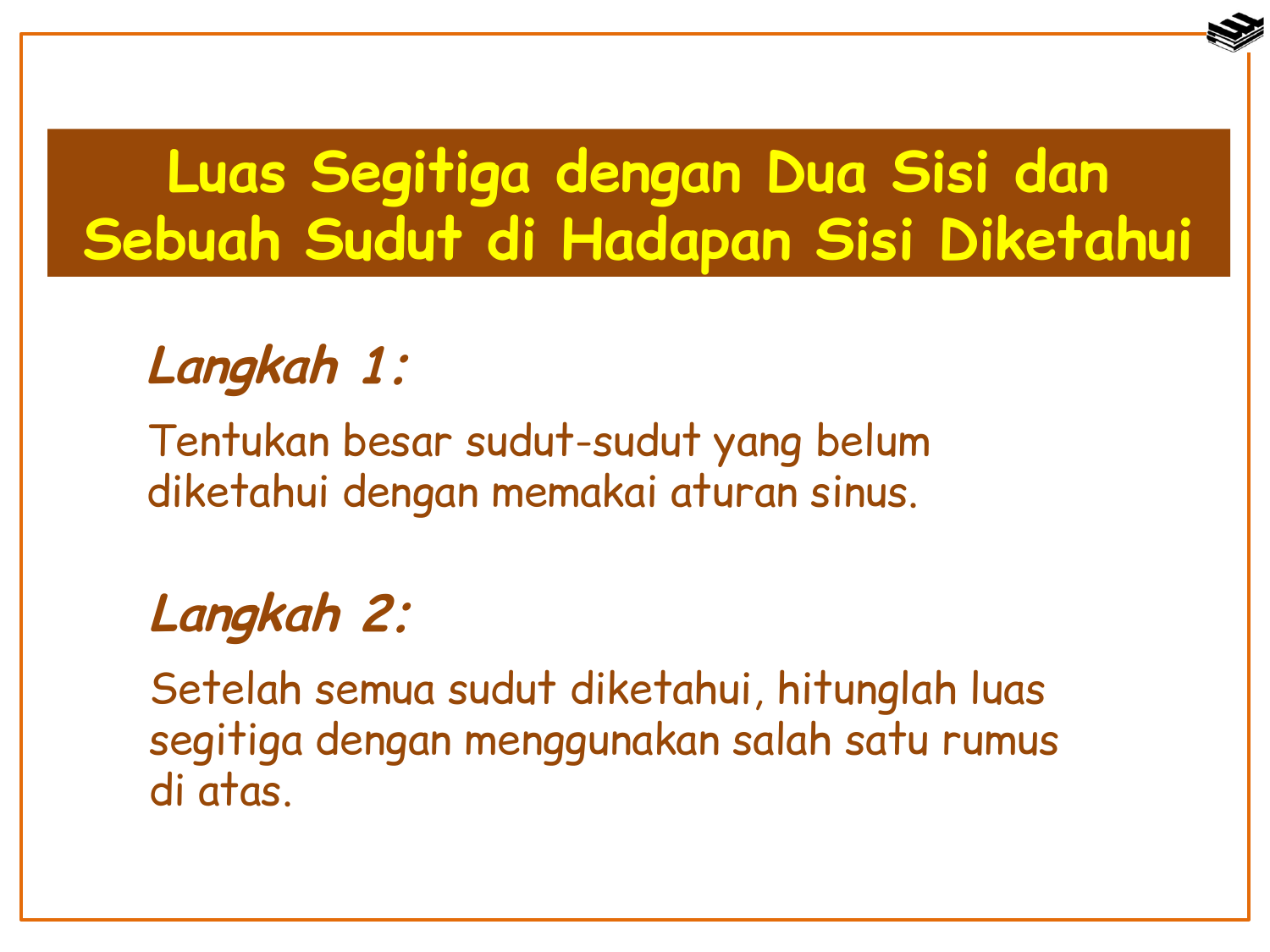

Luas Segitiga dengan Dua Sisi dan Sebuah Sudut di Hadapan Sisi Diketahui
Langkah 1:
Tentukan besar sudut-sudut yang belum diketahui dengan memakai aturan sinus.
Langkah 2:
Setelah semua sudut diketahui, hitunglah luas segitiga dengan menggunakan salah satu rumus di atas.